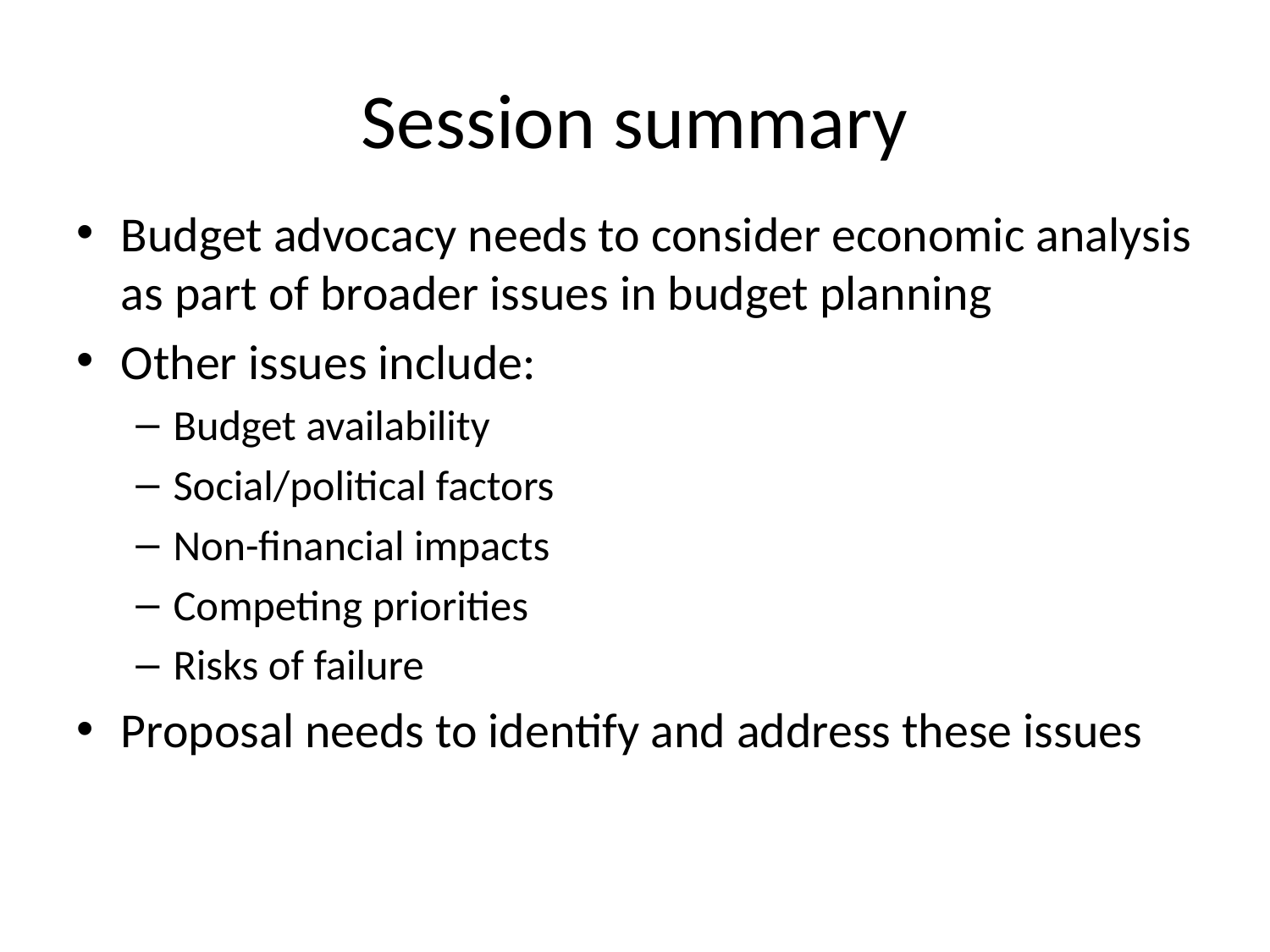

# Session summary
Budget advocacy needs to consider economic analysis as part of broader issues in budget planning
Other issues include:
Budget availability
Social/political factors
Non-financial impacts
Competing priorities
Risks of failure
Proposal needs to identify and address these issues